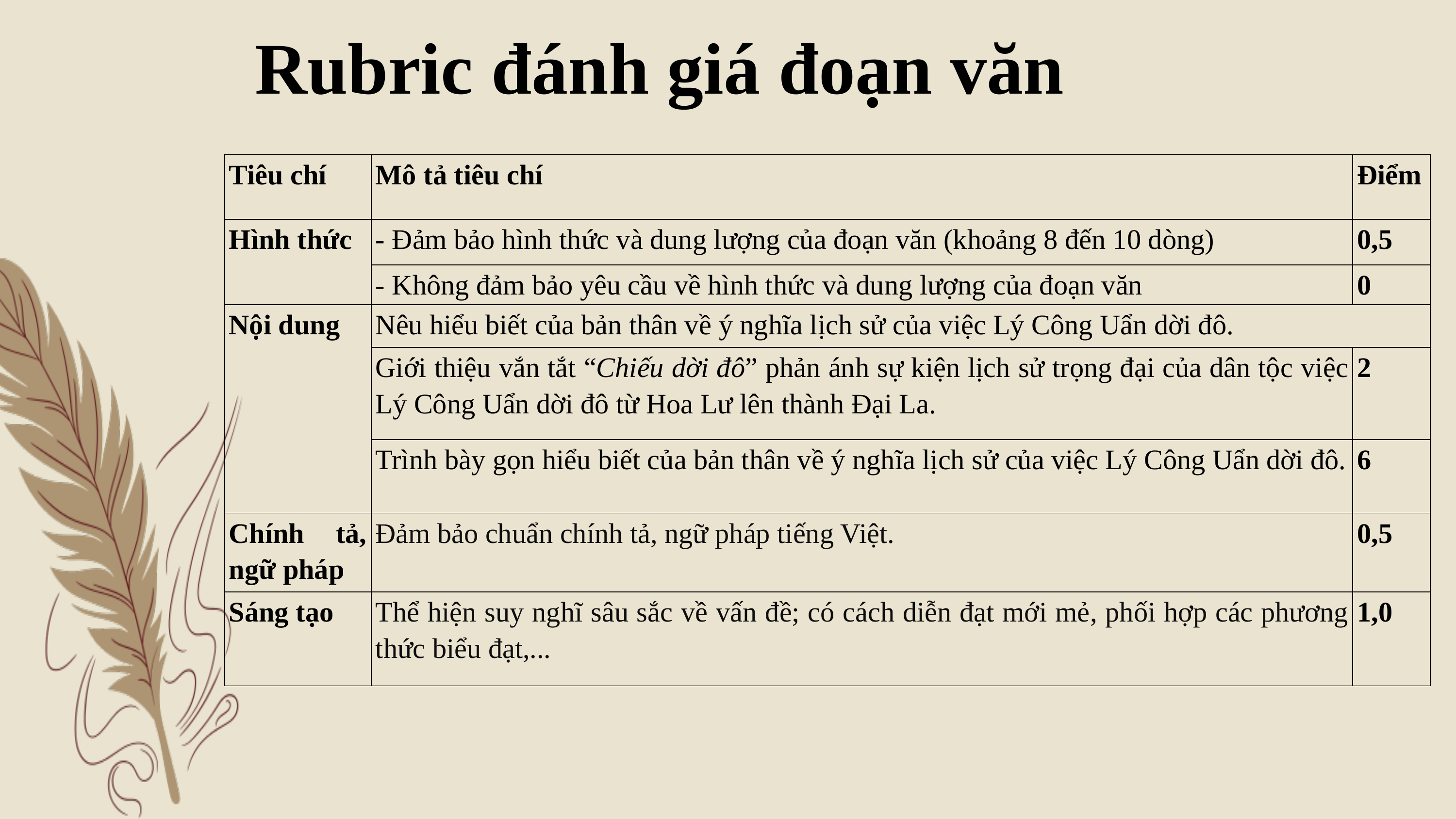

Rubric đánh giá đoạn văn
| Tiêu chí | Mô tả tiêu chí | Điểm |
| --- | --- | --- |
| Hình thức | - Đảm bảo hình thức và dung lượng của đoạn văn (khoảng 8 đến 10 dòng) | 0,5 |
|  | - Không đảm bảo yêu cầu về hình thức và dung lượng của đoạn văn | 0 |
| Nội dung | Nêu hiểu biết của bản thân về ý nghĩa lịch sử của việc Lý Công Uẩn dời đô. |  |
|  | Giới thiệu vắn tắt “Chiếu dời đô” phản ánh sự kiện lịch sử trọng đại của dân tộc việc Lý Công Uẩn dời đô từ Hoa Lư lên thành Đại La. | 2 |
|  | Trình bày gọn hiểu biết của bản thân về ý nghĩa lịch sử của việc Lý Công Uẩn dời đô. | 6 |
| Chính tả, ngữ pháp | Đảm bảo chuẩn chính tả, ngữ pháp tiếng Việt. | 0,5 |
| Sáng tạo | Thể hiện suy nghĩ sâu sắc về vấn đề; có cách diễn đạt mới mẻ, phối hợp các phương thức biểu đạt,... | 1,0 |